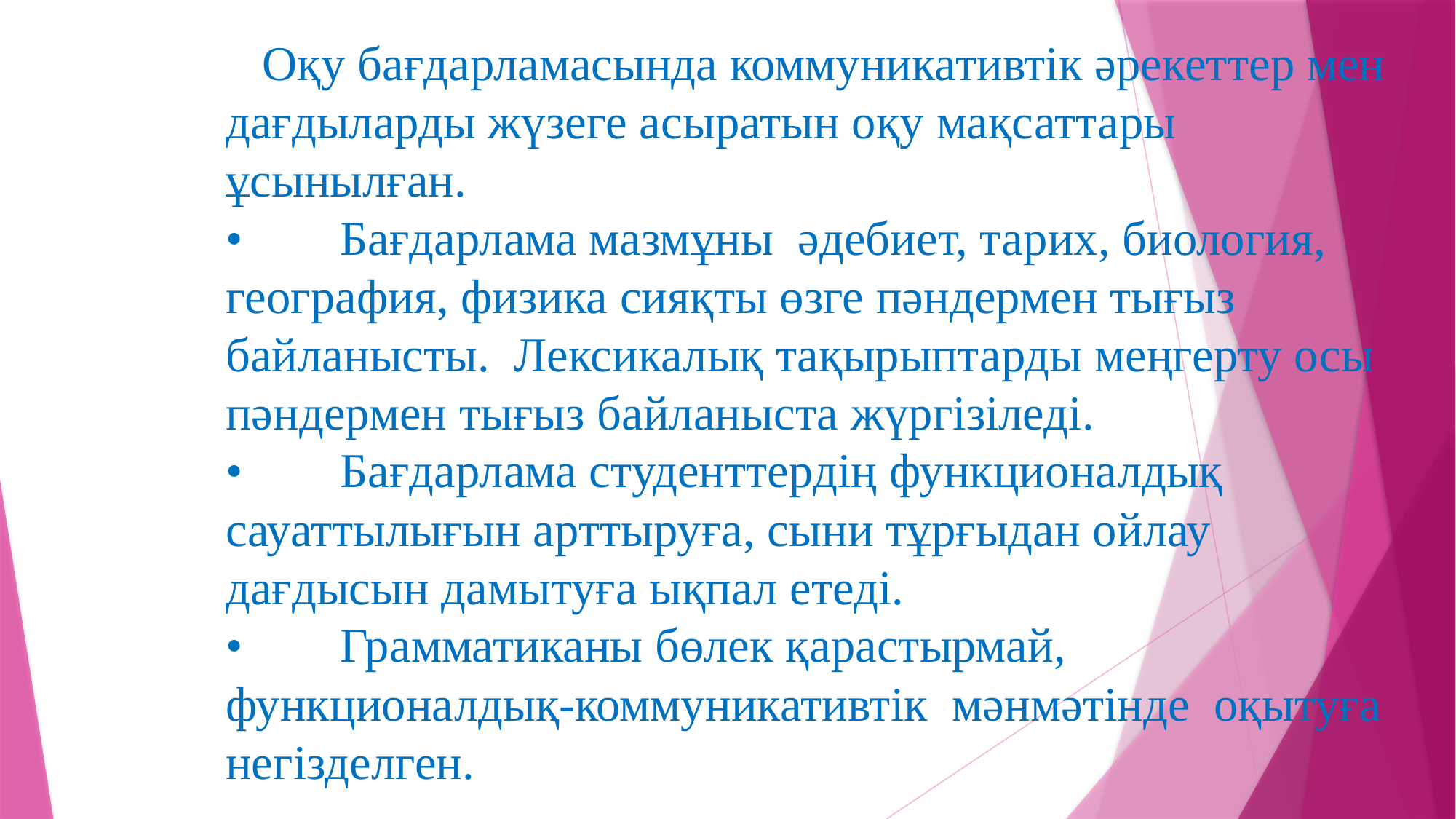

Оқу бағдарламасында коммуникативтік әрекеттер мен дағдыларды жүзеге асыратын оқу мақсаттары ұсынылған.
•        Бағдарлама мазмұны  әдебиет, тарих, биология, география, физика сияқты өзге пәндермен тығыз байланысты.  Лексикалық тақырыптарды меңгерту осы пәндермен тығыз байланыста жүргізіледі.
•        Бағдарлама студенттердің функционалдық сауаттылығын арттыруға, сыни тұрғыдан ойлау дағдысын дамытуға ықпал етеді.
•        Грамматиканы бөлек қарастырмай, функционалдық-коммуникативтік  мәнмәтінде  оқытуға негізделген.